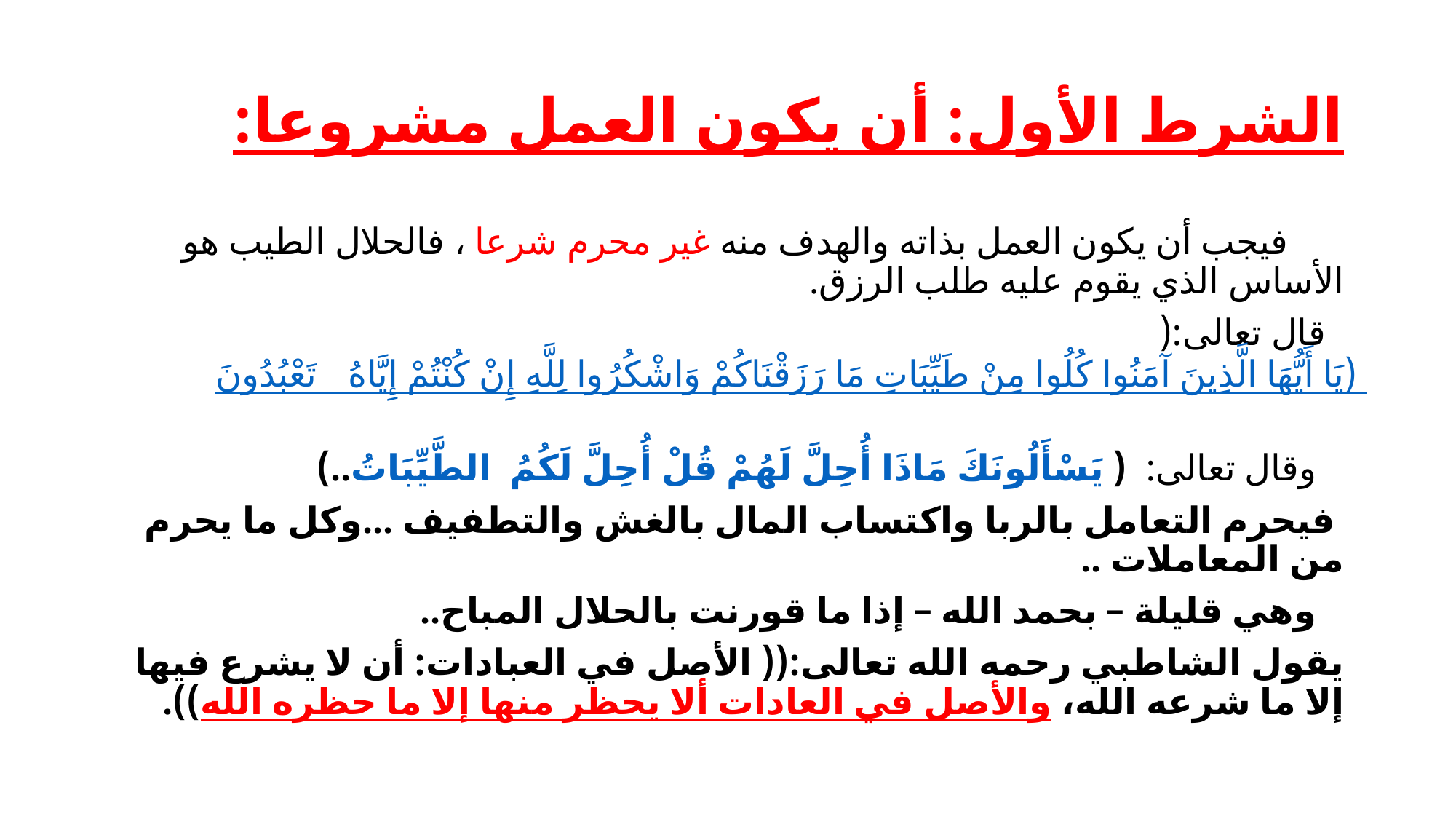

# الشرط الأول: أن يكون العمل مشروعا:
      فيجب أن يكون العمل بذاته والهدف منه غير محرم شرعا ، فالحلال الطيب هو الأساس الذي يقوم عليه طلب الرزق.
  قال تعالى:( يَا أَيُّهَا الَّذِينَ آمَنُوا كُلُوا مِنْ طَيِّبَاتِ مَا رَزَقْنَاكُمْ وَاشْكُرُوا لِلَّهِ إِنْ كُنْتُمْ إِيَّاهُ تَعْبُدُونَ)
   وقال تعالى:  ( يَسْأَلُونَكَ مَاذَا أُحِلَّ لَهُمْ قُلْ أُحِلَّ لَكُمُ الطَّيِّبَاتُ ..)
 فيحرم التعامل بالربا واكتساب المال بالغش والتطفيف ...وكل ما يحرم من المعاملات ..
   وهي قليلة – بحمد الله – إذا ما قورنت بالحلال المباح..
يقول الشاطبي رحمه الله تعالى:(( الأصل في العبادات: أن لا يشرع فيها إلا ما شرعه الله، والأصل في العادات ألا يحظر منها إلا ما حظره الله)).